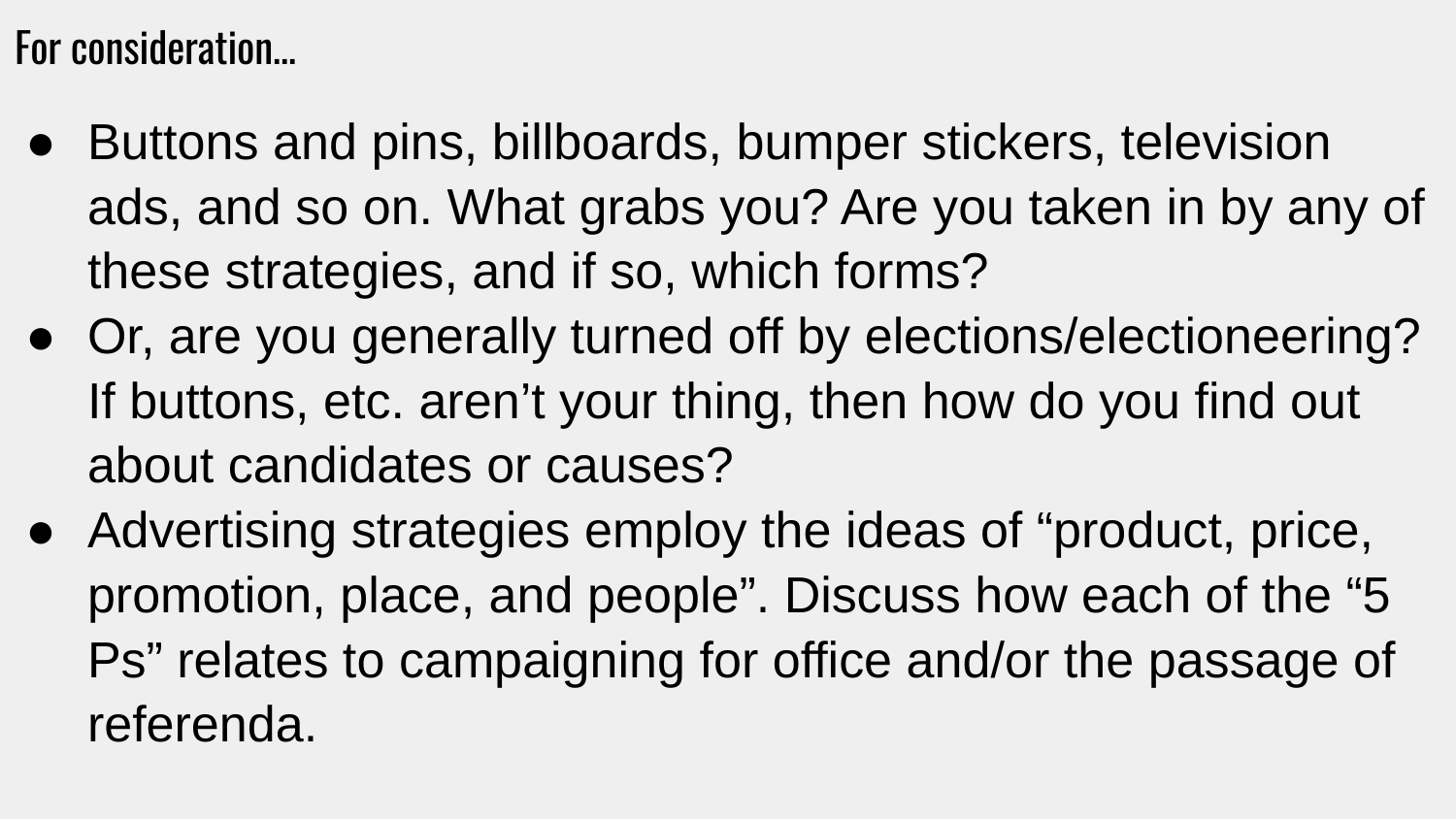

# For consideration…
Buttons and pins, billboards, bumper stickers, television ads, and so on. What grabs you? Are you taken in by any of these strategies, and if so, which forms?
Or, are you generally turned off by elections/electioneering? If buttons, etc. aren’t your thing, then how do you find out about candidates or causes?
Advertising strategies employ the ideas of “product, price, promotion, place, and people”. Discuss how each of the “5 Ps” relates to campaigning for office and/or the passage of referenda.